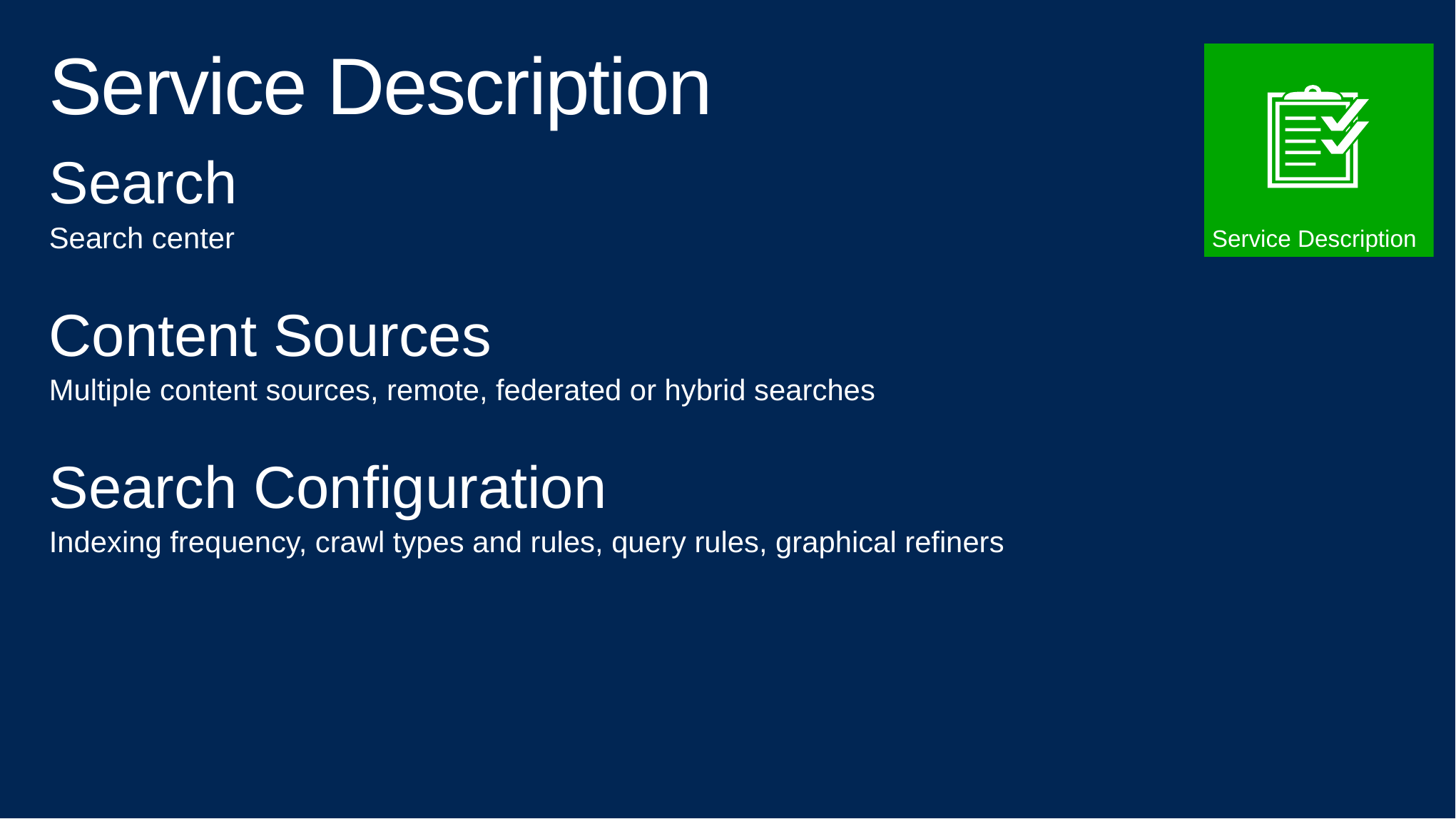

# Service Description
Service Description

Search
Search center

Content Sources
Multiple content sources, remote, federated or hybrid searches

Search Configuration
Indexing frequency, crawl types and rules, query rules, graphical refiners